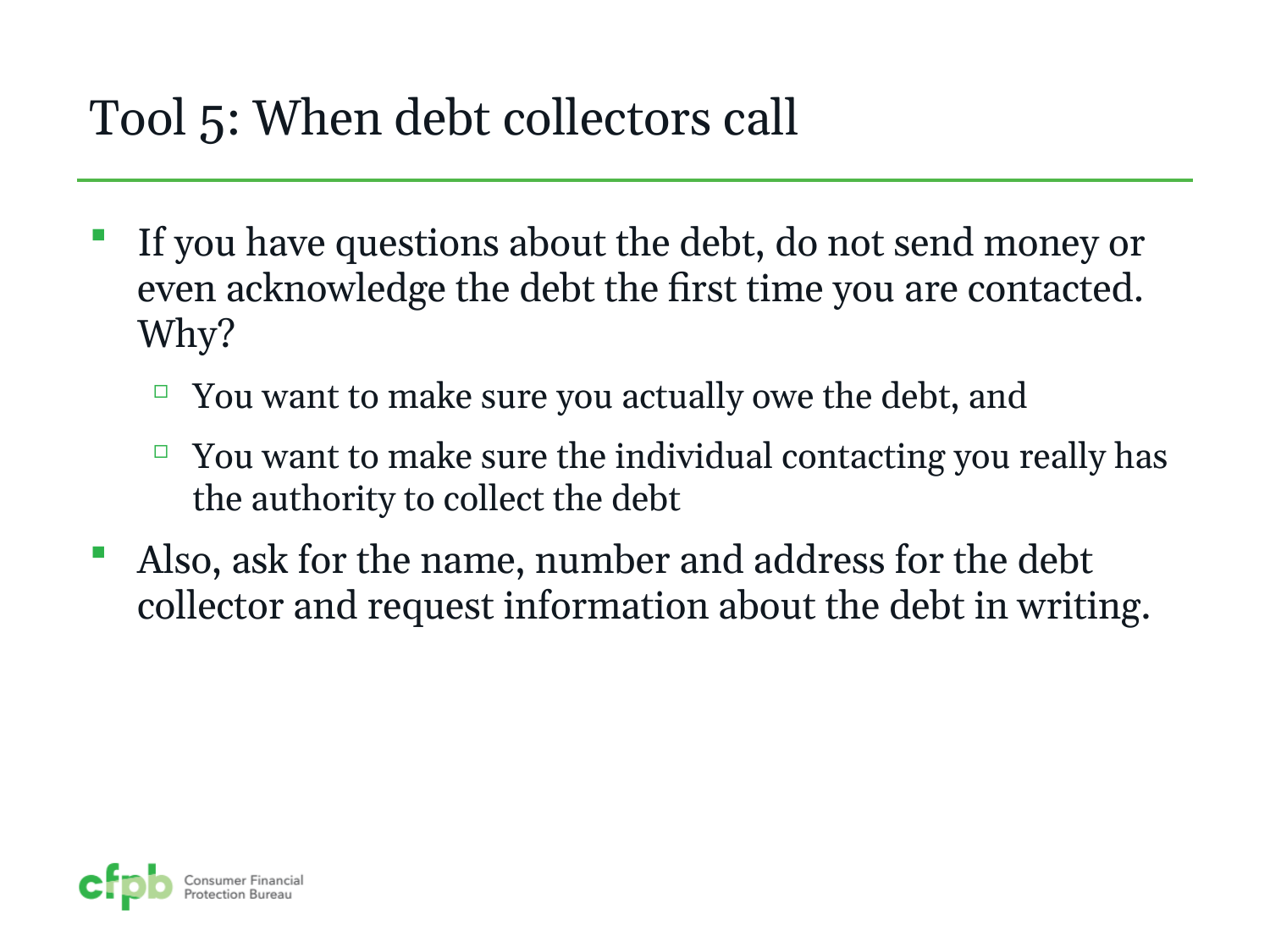

# Tool 5: When debt collectors call
If you have questions about the debt, do not send money or even acknowledge the debt the first time you are contacted. Why?
You want to make sure you actually owe the debt, and
You want to make sure the individual contacting you really has the authority to collect the debt
Also, ask for the name, number and address for the debt collector and request information about the debt in writing.